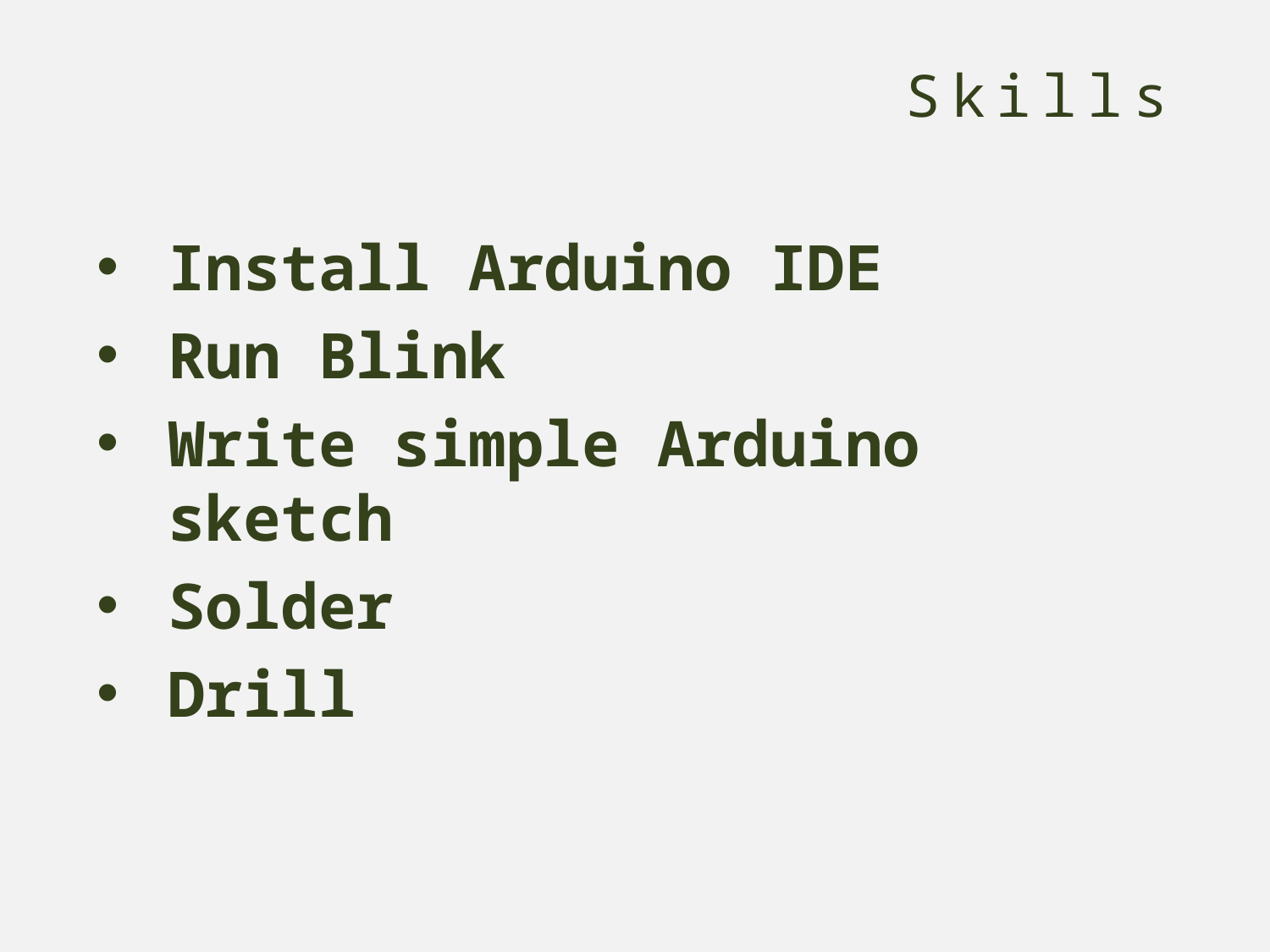

Skills
Install Arduino IDE
Run Blink
Write simple Arduino sketch
Solder
Drill